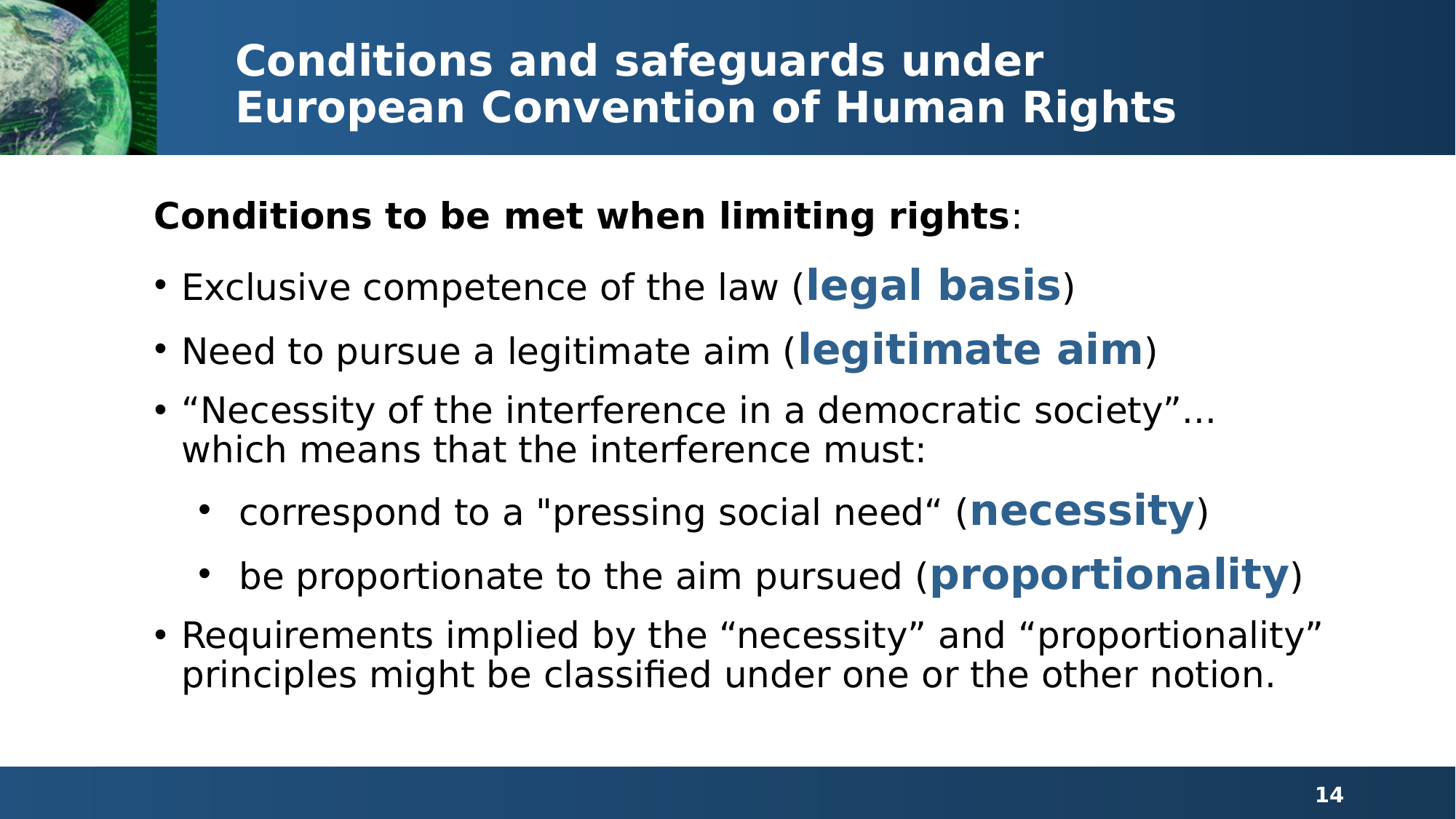

# Conditions and safeguards under European Convention of Human Rights
Conditions to be met when limiting rights:
Exclusive competence of the law (legal basis)
Need to pursue a legitimate aim (legitimate aim)
“Necessity of the interference in a democratic society”... which means that the interference must:
correspond to a "pressing social need“ (necessity)
be proportionate to the aim pursued (proportionality)
Requirements implied by the “necessity” and “proportionality” principles might be classified under one or the other notion.
14